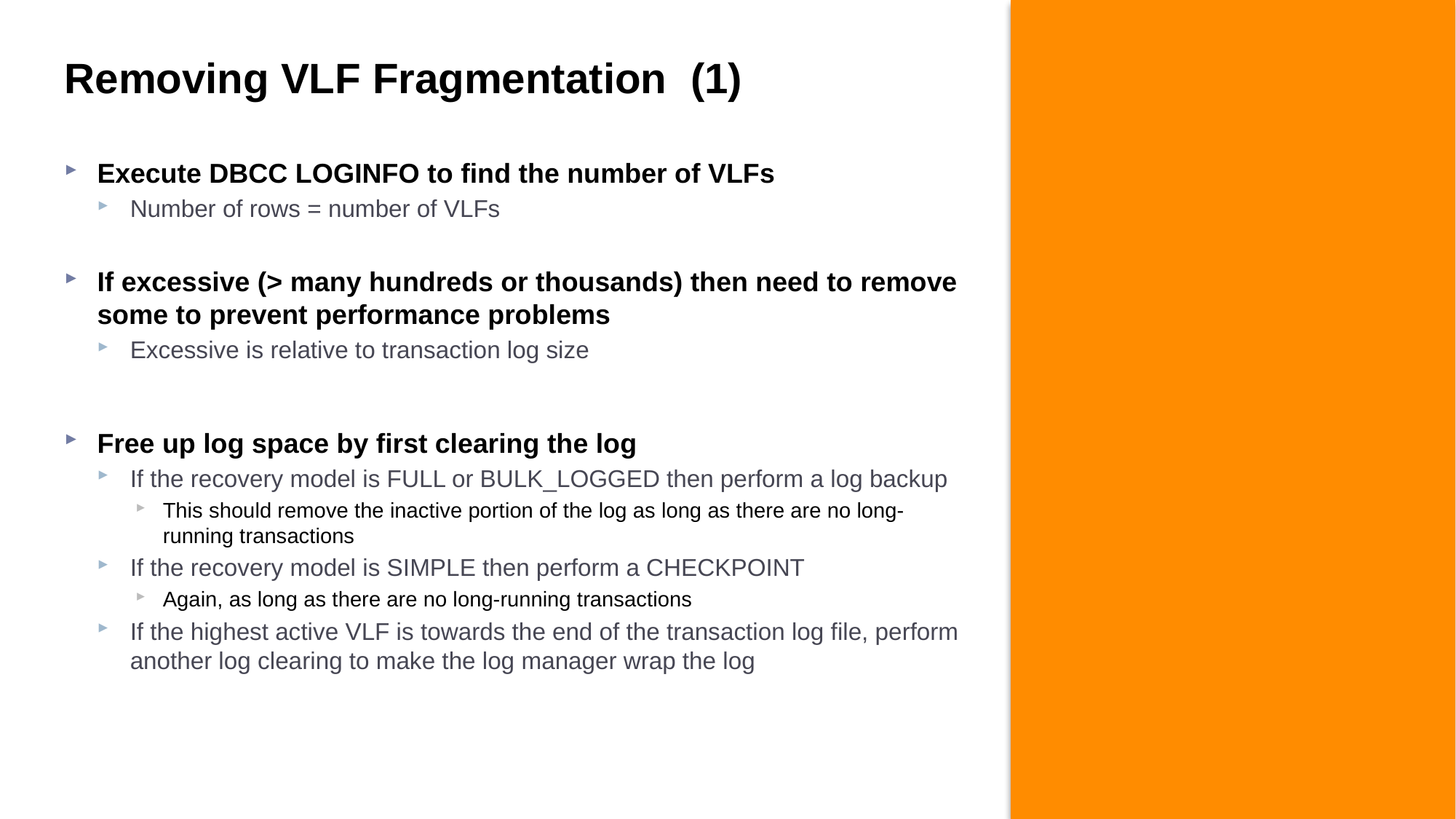

# Removing VLF Fragmentation  (1)
Execute DBCC LOGINFO to find the number of VLFs
Number of rows = number of VLFs

If excessive (> many hundreds or thousands) then need to remove some to prevent performance problems
Excessive is relative to transaction log size

Free up log space by first clearing the log
If the recovery model is FULL or BULK_LOGGED then perform a log backup
This should remove the inactive portion of the log as long as there are no long-running transactions
If the recovery model is SIMPLE then perform a CHECKPOINT
Again, as long as there are no long-running transactions
If the highest active VLF is towards the end of the transaction log file, perform another log clearing to make the log manager wrap the log